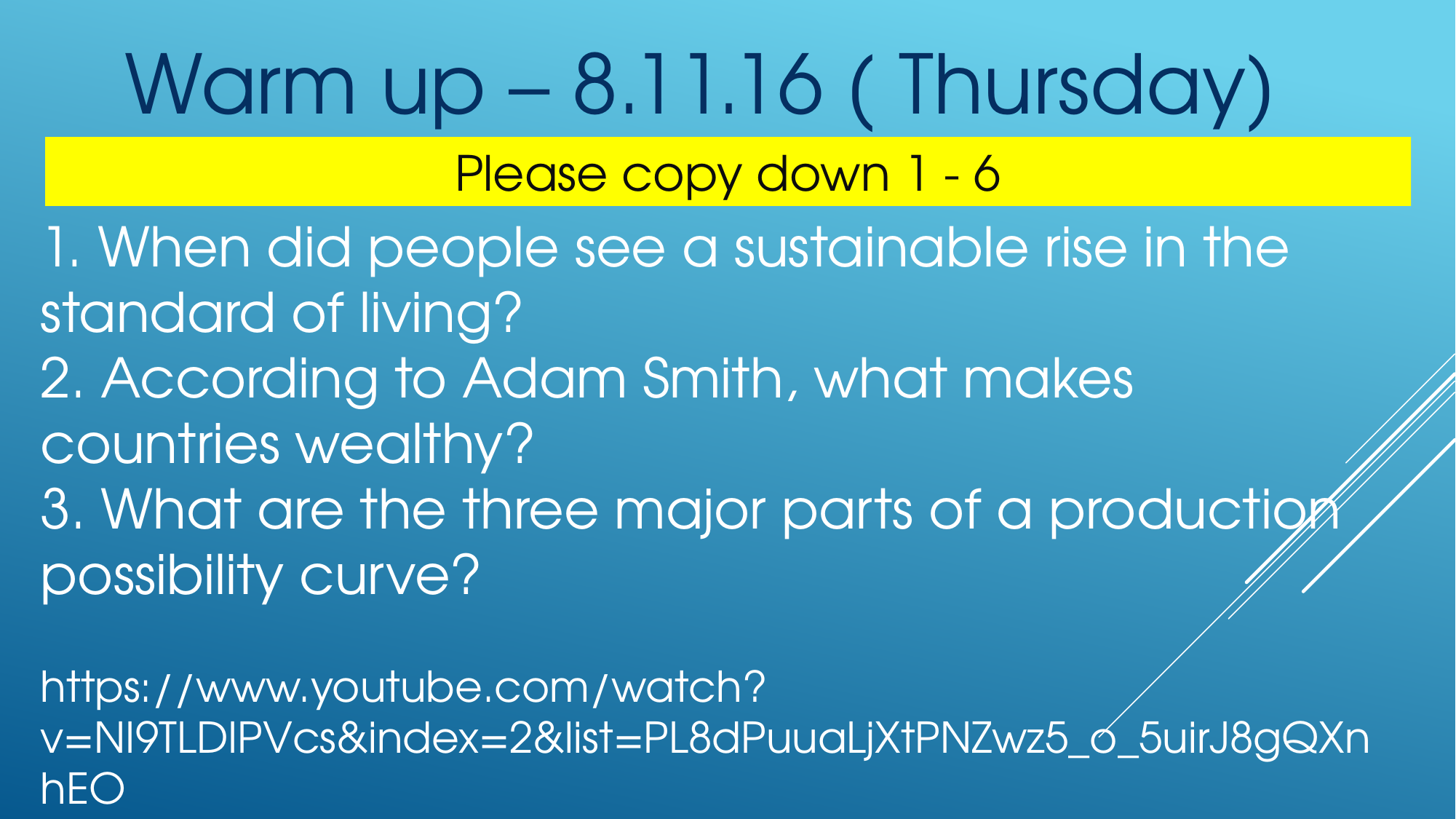

Warm up – 8.11.16 ( Thursday)
Please copy down 1 - 6
1. When did people see a sustainable rise in the standard of living?
2. According to Adam Smith, what makes countries wealthy?
3. What are the three major parts of a production possibility curve?

https://www.youtube.com/watch?v=NI9TLDIPVcs&index=2&list=PL8dPuuaLjXtPNZwz5_o_5uirJ8gQXnhEO